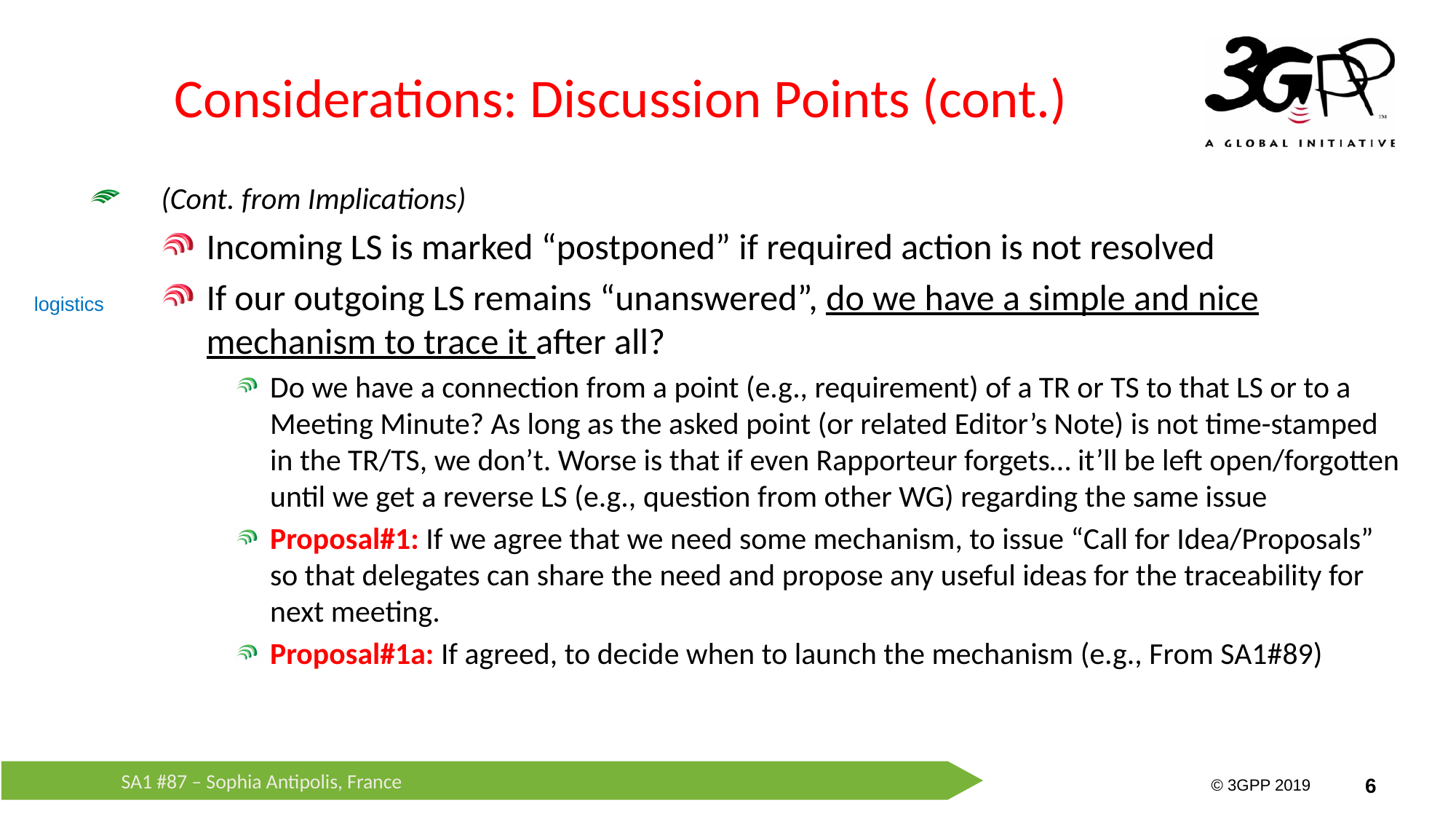

# Considerations: Discussion Points (cont.)
(Cont. from Implications)
Incoming LS is marked “postponed” if required action is not resolved
If our outgoing LS remains “unanswered”, do we have a simple and nice mechanism to trace it after all?
Do we have a connection from a point (e.g., requirement) of a TR or TS to that LS or to a Meeting Minute? As long as the asked point (or related Editor’s Note) is not time-stamped in the TR/TS, we don’t. Worse is that if even Rapporteur forgets… it’ll be left open/forgotten until we get a reverse LS (e.g., question from other WG) regarding the same issue
Proposal#1: If we agree that we need some mechanism, to issue “Call for Idea/Proposals” so that delegates can share the need and propose any useful ideas for the traceability for next meeting.
Proposal#1a: If agreed, to decide when to launch the mechanism (e.g., From SA1#89)

logistics